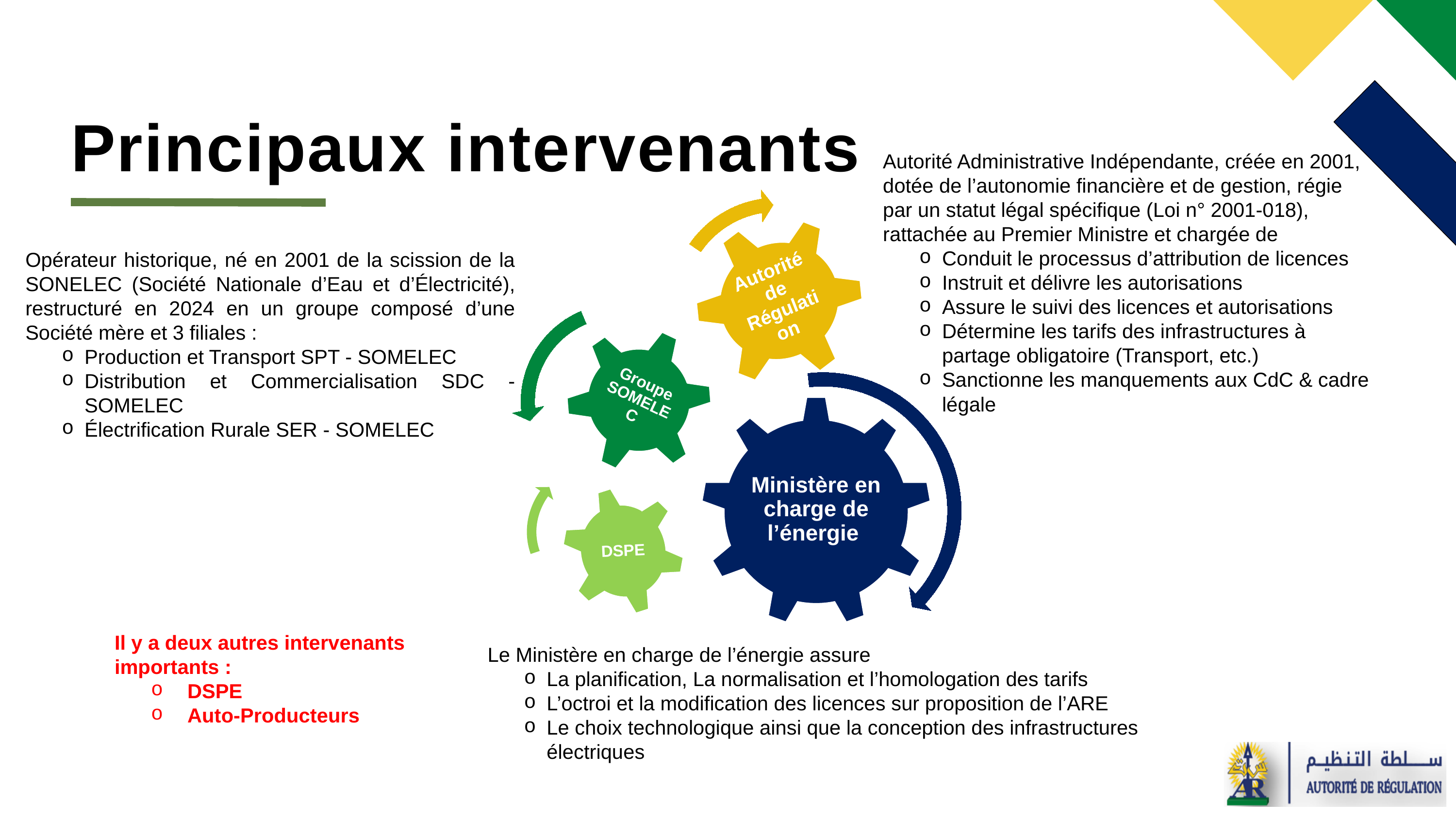

# Principaux intervenants
Autorité Administrative Indépendante, créée en 2001, dotée de l’autonomie financière et de gestion, régie par un statut légal spécifique (Loi n° 2001-018), rattachée au Premier Ministre et chargée de
Conduit le processus d’attribution de licences
Instruit et délivre les autorisations
Assure le suivi des licences et autorisations
Détermine les tarifs des infrastructures à partage obligatoire (Transport, etc.)
Sanctionne les manquements aux CdC & cadre légale
Ministère en charge de l’énergie
Groupe SOMELEC
Autorité de Régulation

Opérateur historique, né en 2001 de la scission de la SONELEC (Société Nationale d’Eau et d’Électricité), restructuré en 2024 en un groupe composé d’une Société mère et 3 filiales :
Production et Transport SPT - SOMELEC
Distribution et Commercialisation SDC - SOMELEC
Électrification Rurale SER - SOMELEC

DSPE
Il y a deux autres intervenants importants :
DSPE
Auto-Producteurs

Le Ministère en charge de l’énergie assure
La planification, La normalisation et l’homologation des tarifs
L’octroi et la modification des licences sur proposition de l’ARE
Le choix technologique ainsi que la conception des infrastructures électriques